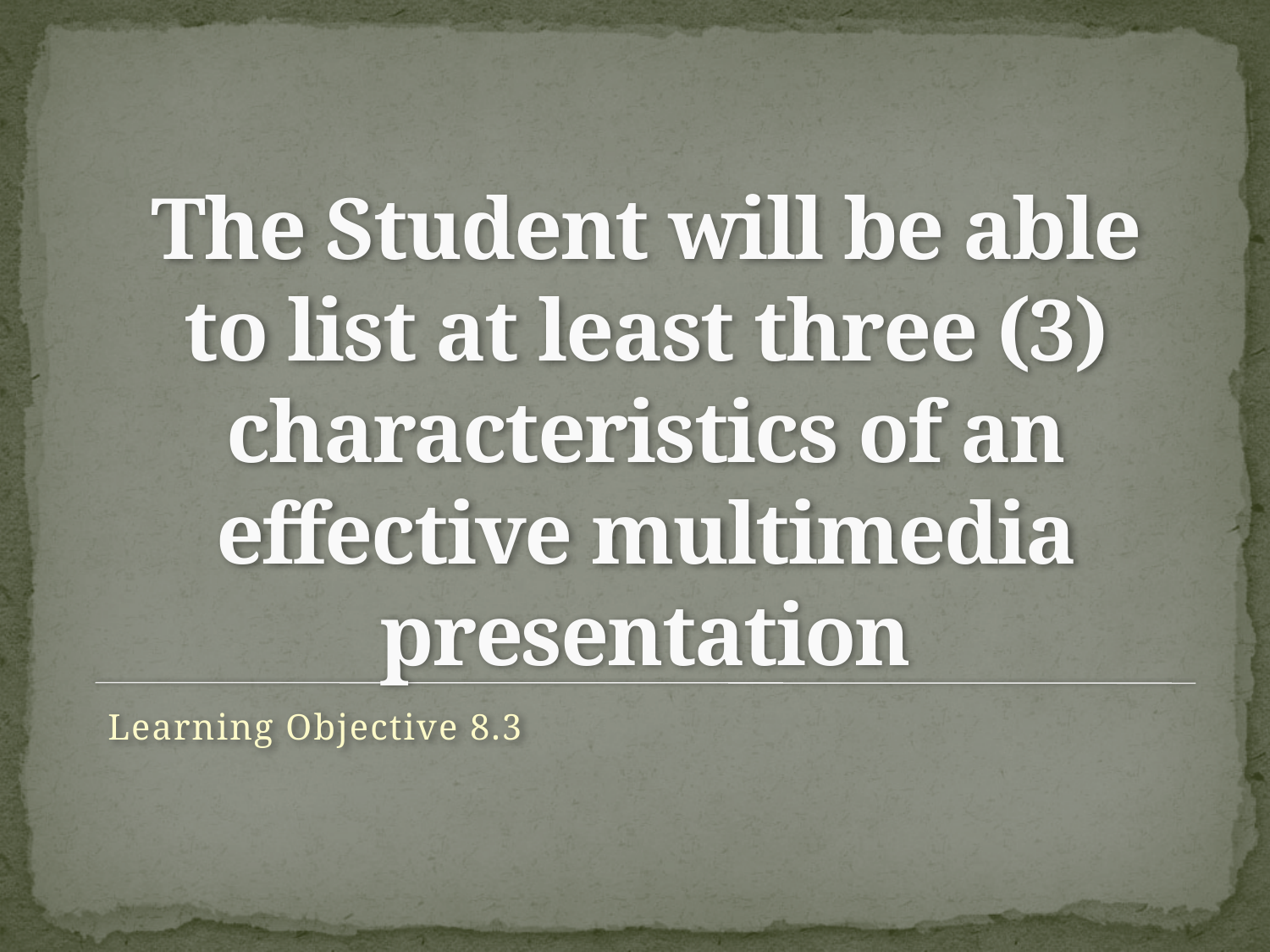

# The Student will be able to list at least three (3) characteristics of an effective multimedia presentation
Learning Objective 8.3